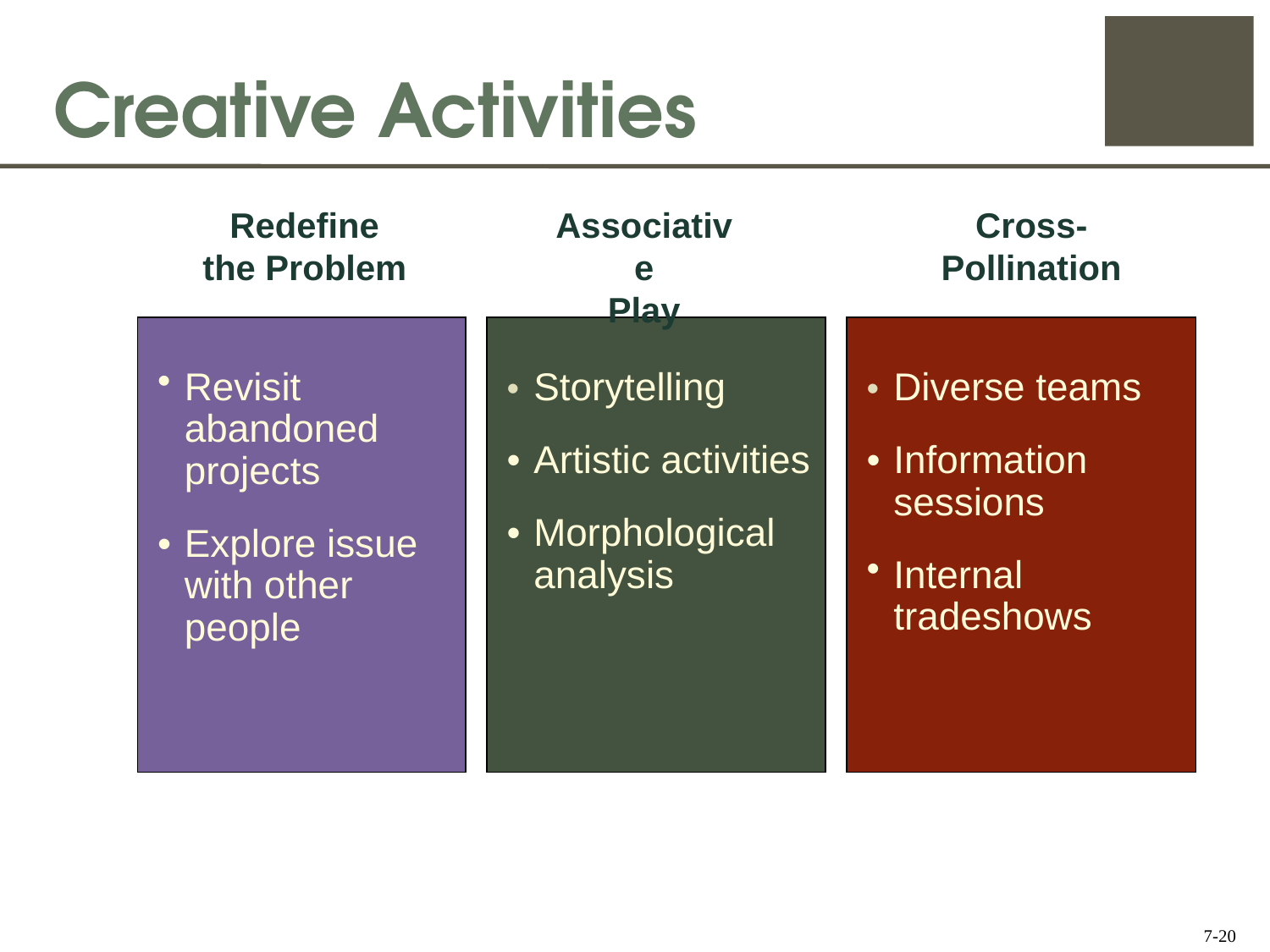

# Creative Activities
Redefine
the Problem
Revisit
abandoned projects
•	Explore issue with other people

Associative
Play
•	Storytelling
•	Artistic activities
•	Morphological analysis

Cross-
Pollination
•	Diverse teams
•	Information sessions
Internal tradeshows